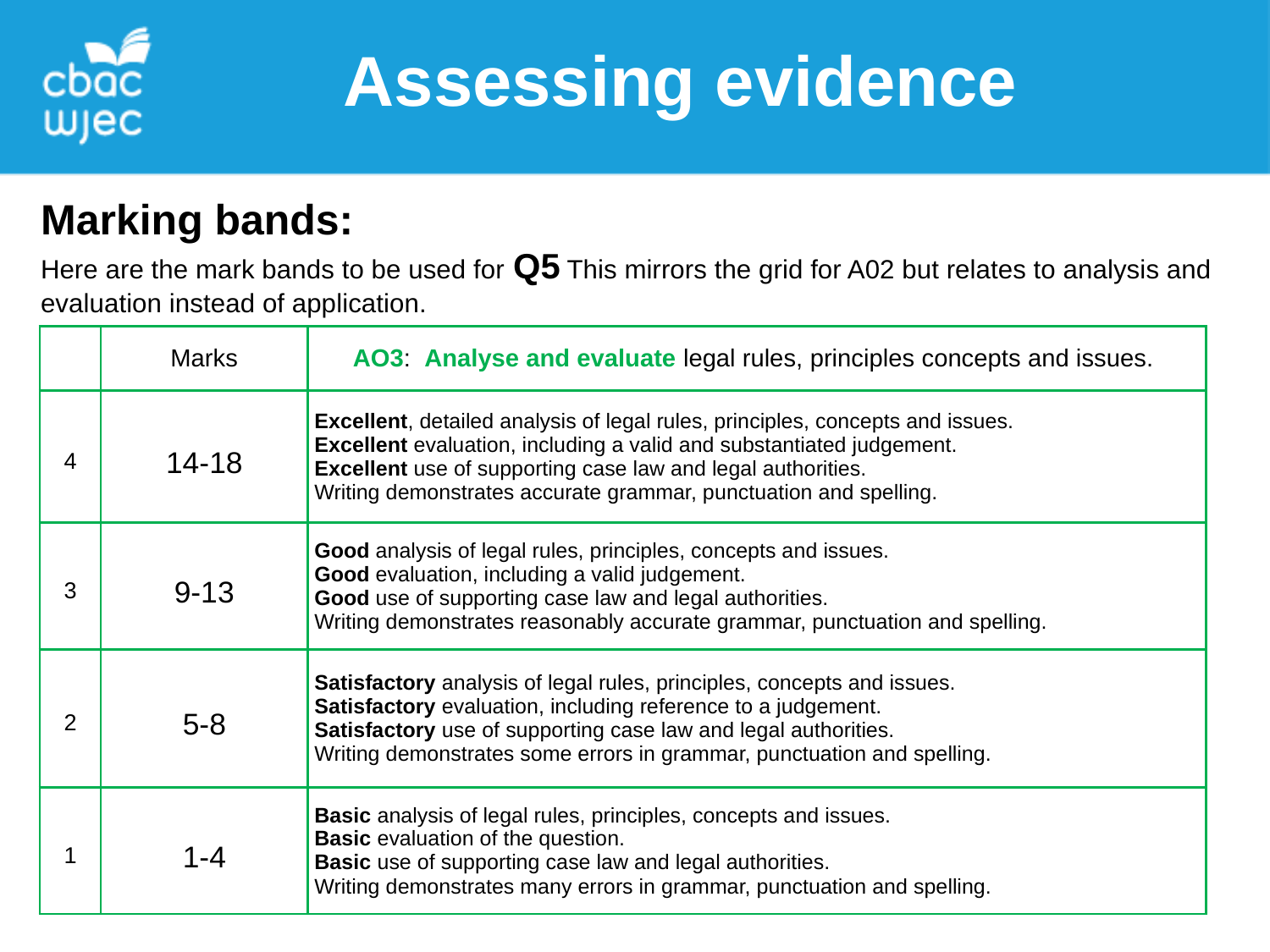

Assessing evidence
Marking bands:
Here are the mark bands to be used for Q5 This mirrors the grid for A02 but relates to analysis and evaluation instead of application.

|  | Marks | AO3: Analyse and evaluate legal rules, principles concepts and issues. |
| --- | --- | --- |
| 4 | 14-18 | Excellent, detailed analysis of legal rules, principles, concepts and issues. Excellent evaluation, including a valid and substantiated judgement. Excellent use of supporting case law and legal authorities. Writing demonstrates accurate grammar, punctuation and spelling. |
| 3 | 9-13 | Good analysis of legal rules, principles, concepts and issues. Good evaluation, including a valid judgement. Good use of supporting case law and legal authorities. Writing demonstrates reasonably accurate grammar, punctuation and spelling. |
| 2 | 5-8 | Satisfactory analysis of legal rules, principles, concepts and issues. Satisfactory evaluation, including reference to a judgement. Satisfactory use of supporting case law and legal authorities. Writing demonstrates some errors in grammar, punctuation and spelling. |
| 1 | 1-4 | Basic analysis of legal rules, principles, concepts and issues. Basic evaluation of the question. Basic use of supporting case law and legal authorities. Writing demonstrates many errors in grammar, punctuation and spelling. |